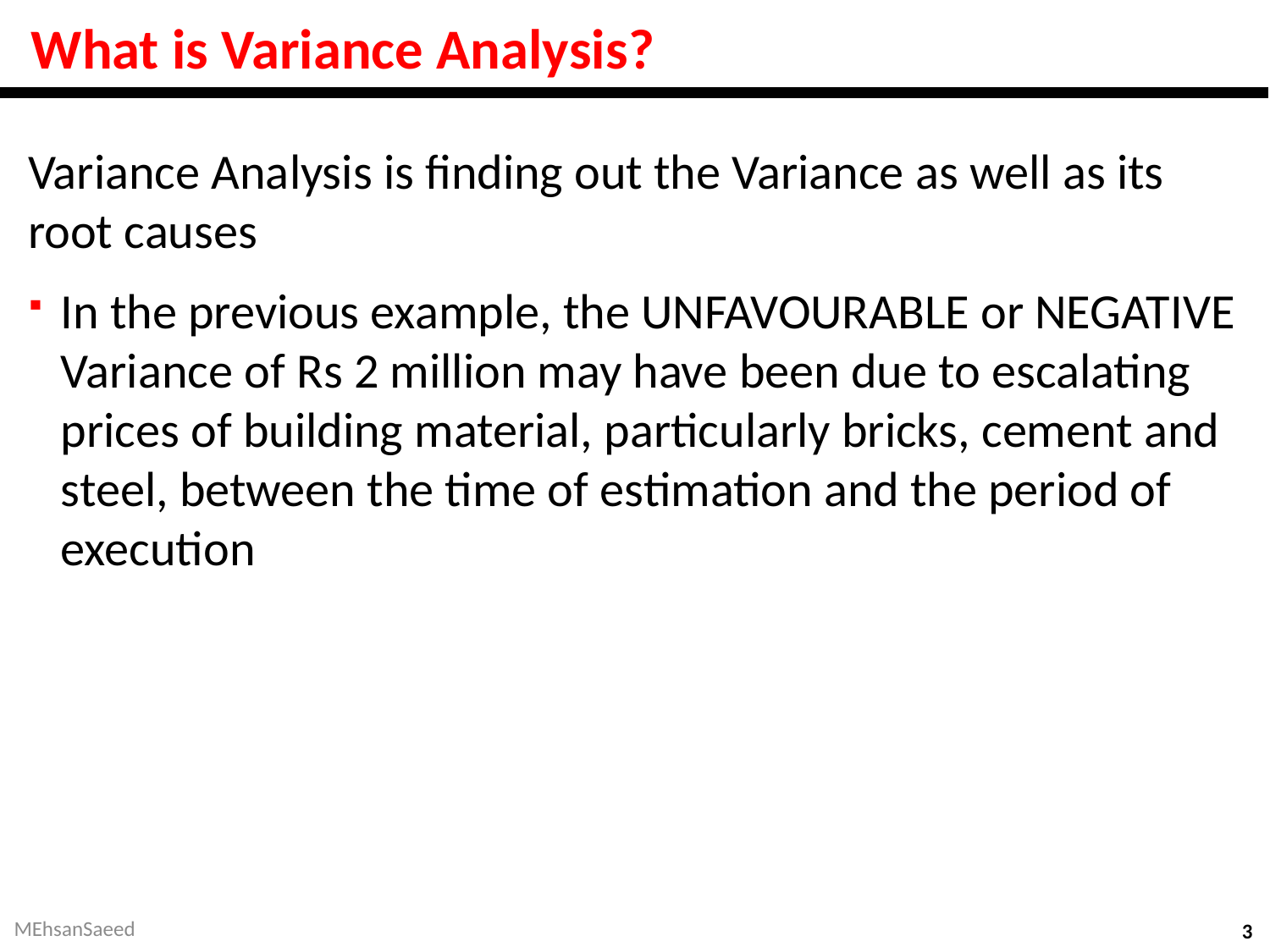

# What is Variance Analysis?
Variance Analysis is finding out the Variance as well as its root causes
In the previous example, the UNFAVOURABLE or NEGATIVE Variance of Rs 2 million may have been due to escalating prices of building material, particularly bricks, cement and steel, between the time of estimation and the period of execution
MEhsanSaeed
3